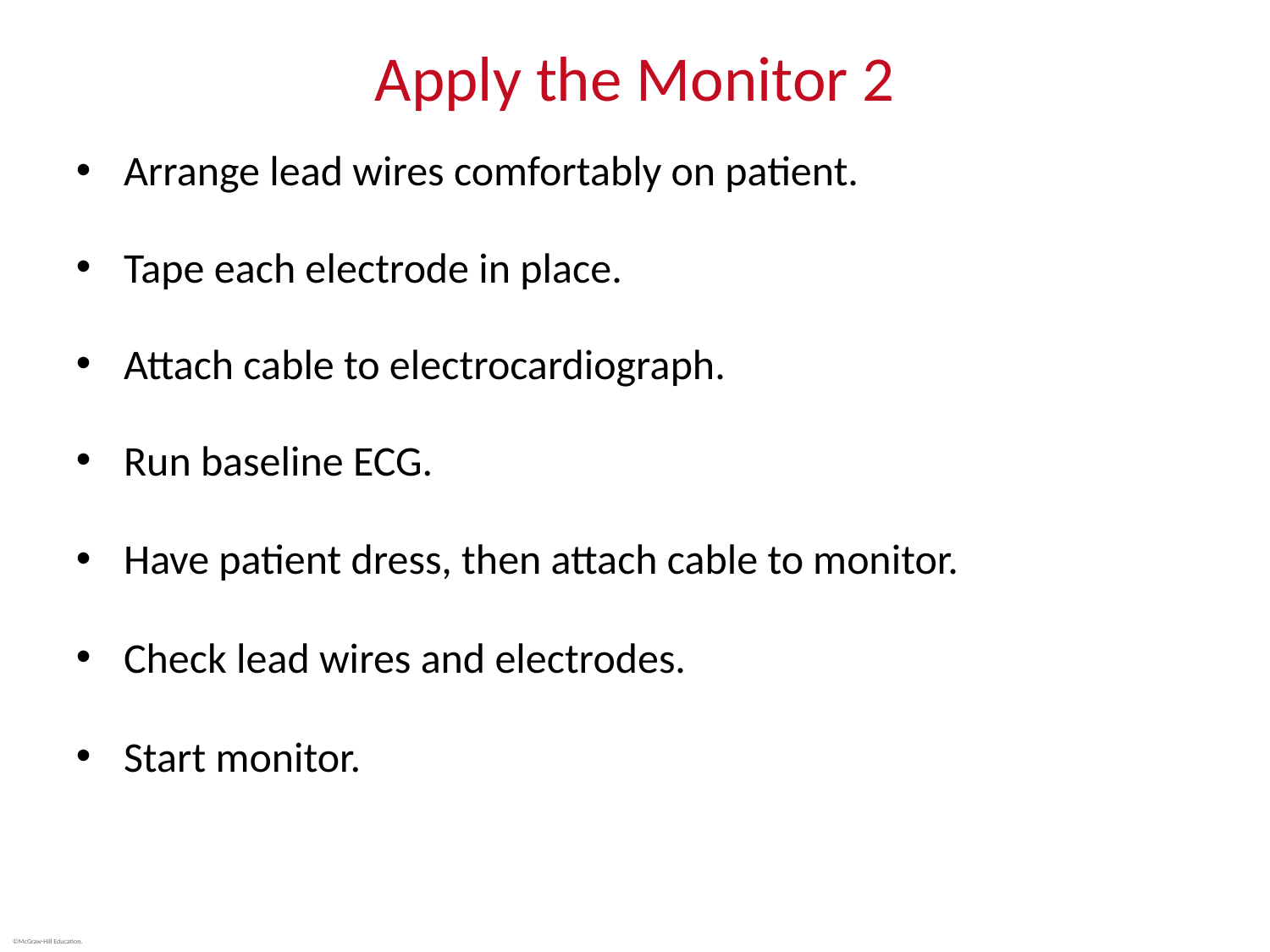

# Apply the Monitor 2
Arrange lead wires comfortably on patient.
Tape each electrode in place.
Attach cable to electrocardiograph.
Run baseline ECG.
Have patient dress, then attach cable to monitor.
Check lead wires and electrodes.
Start monitor.